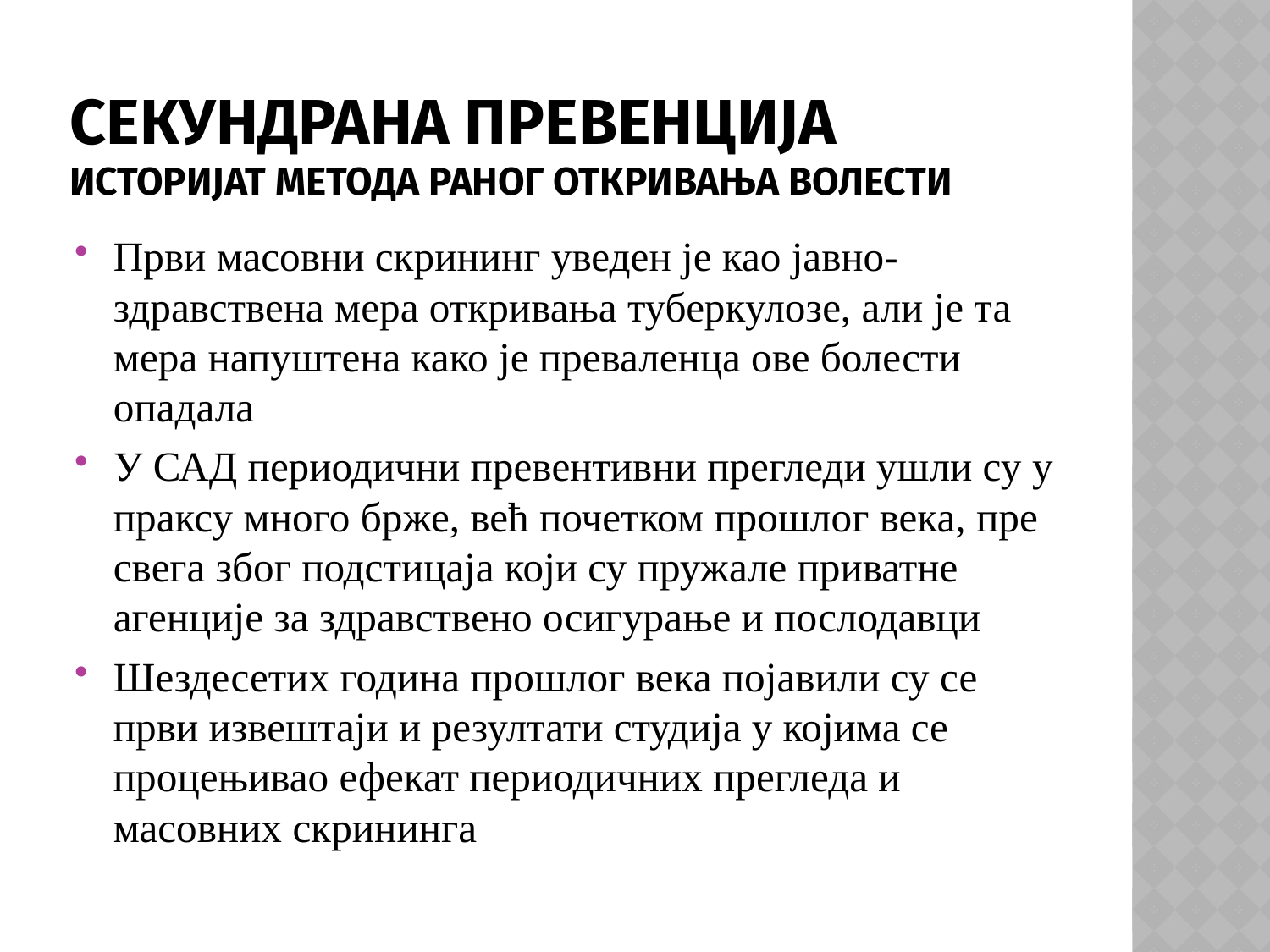

# Секундрана превенција историјат mетода раног otкривања bолести
Први масовни скрининг уведен је као јавно-здравствена мера откривања туберкулозе, али је та мера напуштена како је преваленца ове болести опадала
У САД периодични превентивни прегледи ушли су у праксу много брже, већ почетком прошлог века, пре свега због подстицаја који су пружале приватне агенције за здравствено осигурање и послодавци
Шездесетих година прошлог века појавили су се први извештаји и резултати студија у којима се процењивао ефекат периодичних прегледа и масовних скрининга